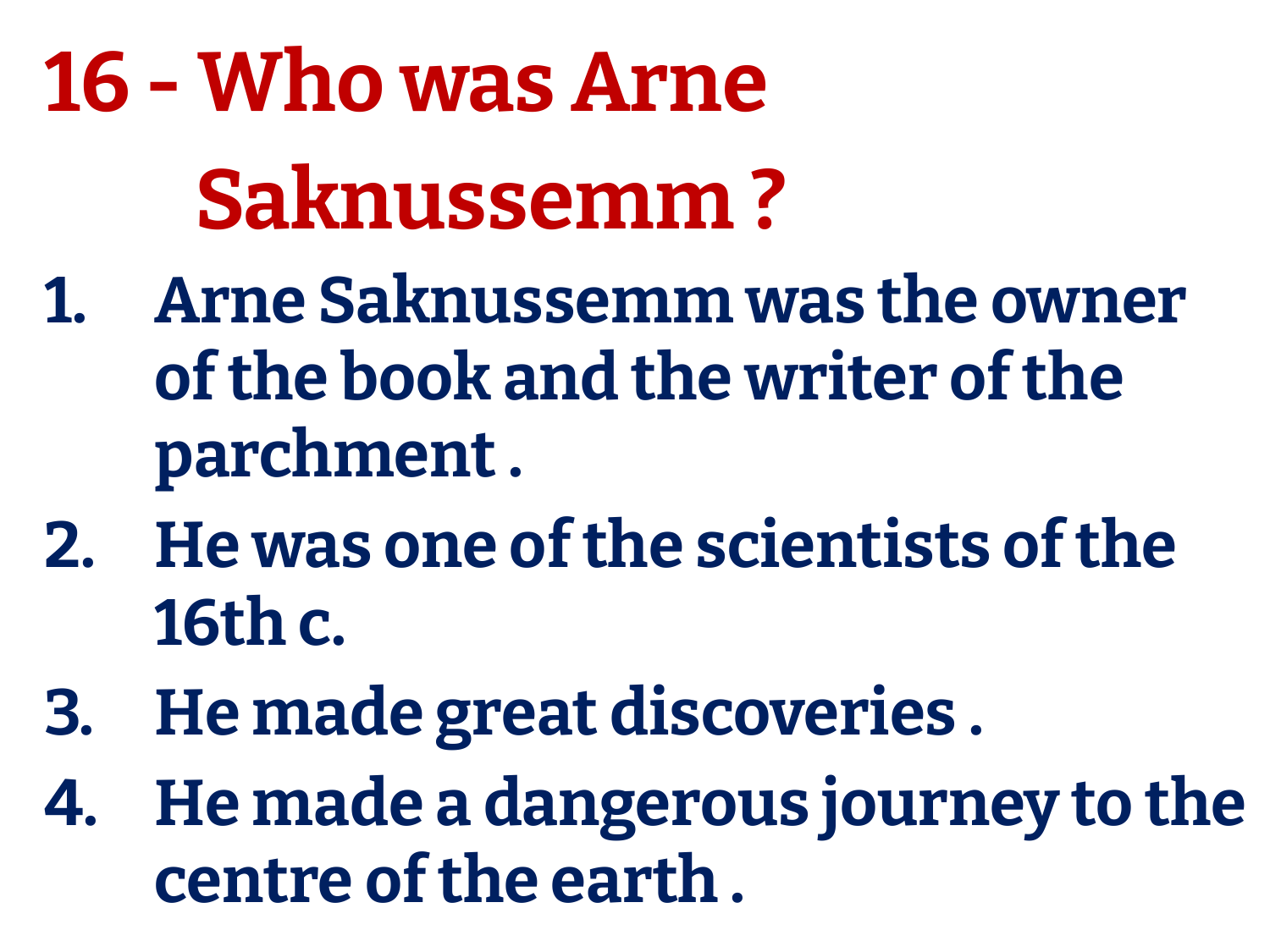

16 - Who was Arne
          Saknussemm ?
Arne Saknussemm was the owner of the book and the writer of the parchment .
He was one of the scientists of the 16th c.
He made great discoveries .
He made a dangerous journey to the centre of the earth .